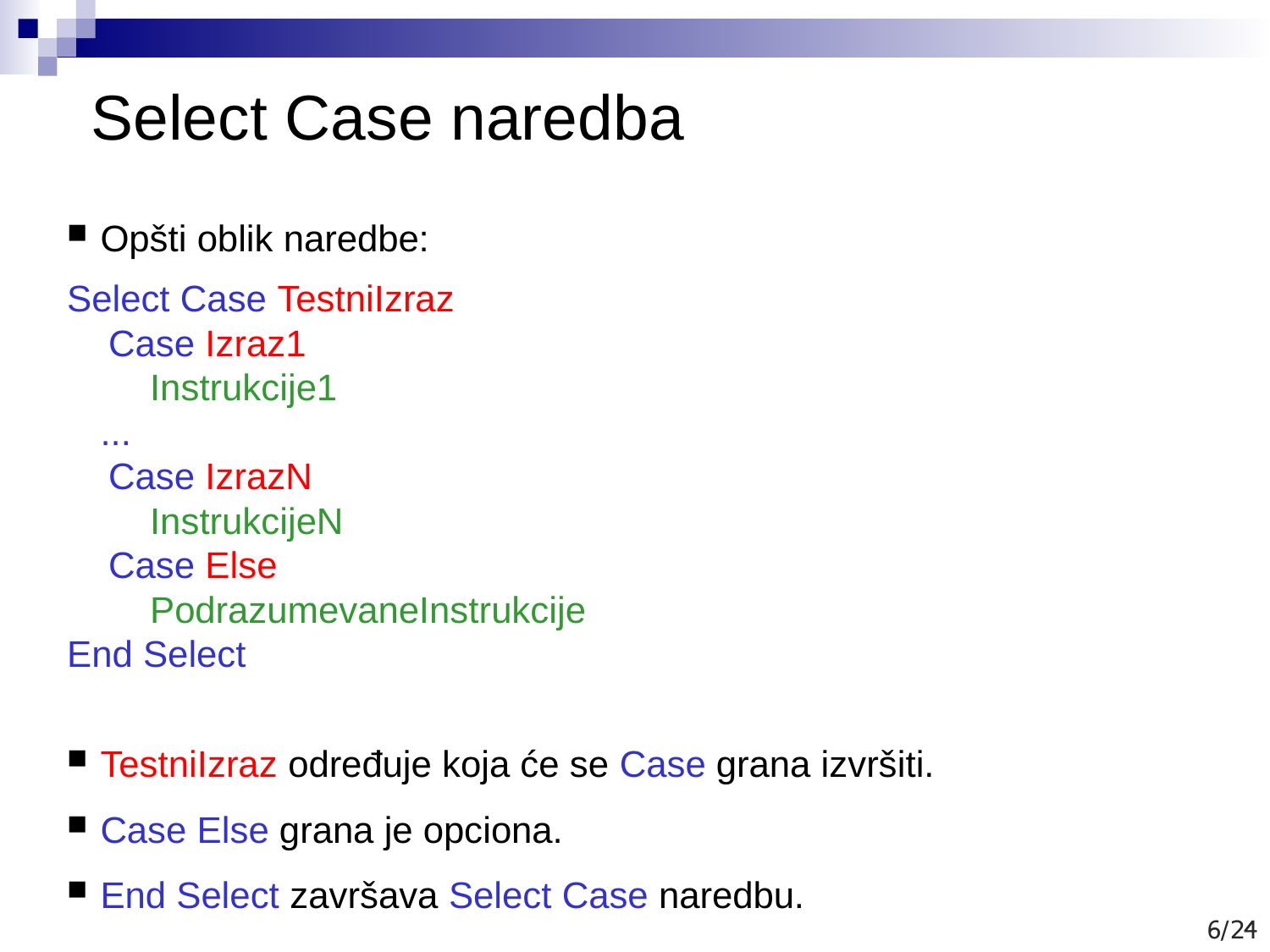

# Select Case naredba
Opšti oblik naredbe:
Select Case TestniIzraz
    Case Izraz1
        Instrukcije1
	...
    Case IzrazN
        InstrukcijeN
    Case Else
        PodrazumevaneInstrukcije
End Select

TestniIzraz određuje koja će se Case grana izvršiti.
Case Else grana je opciona.
End Select završava Select Case naredbu.
6/24